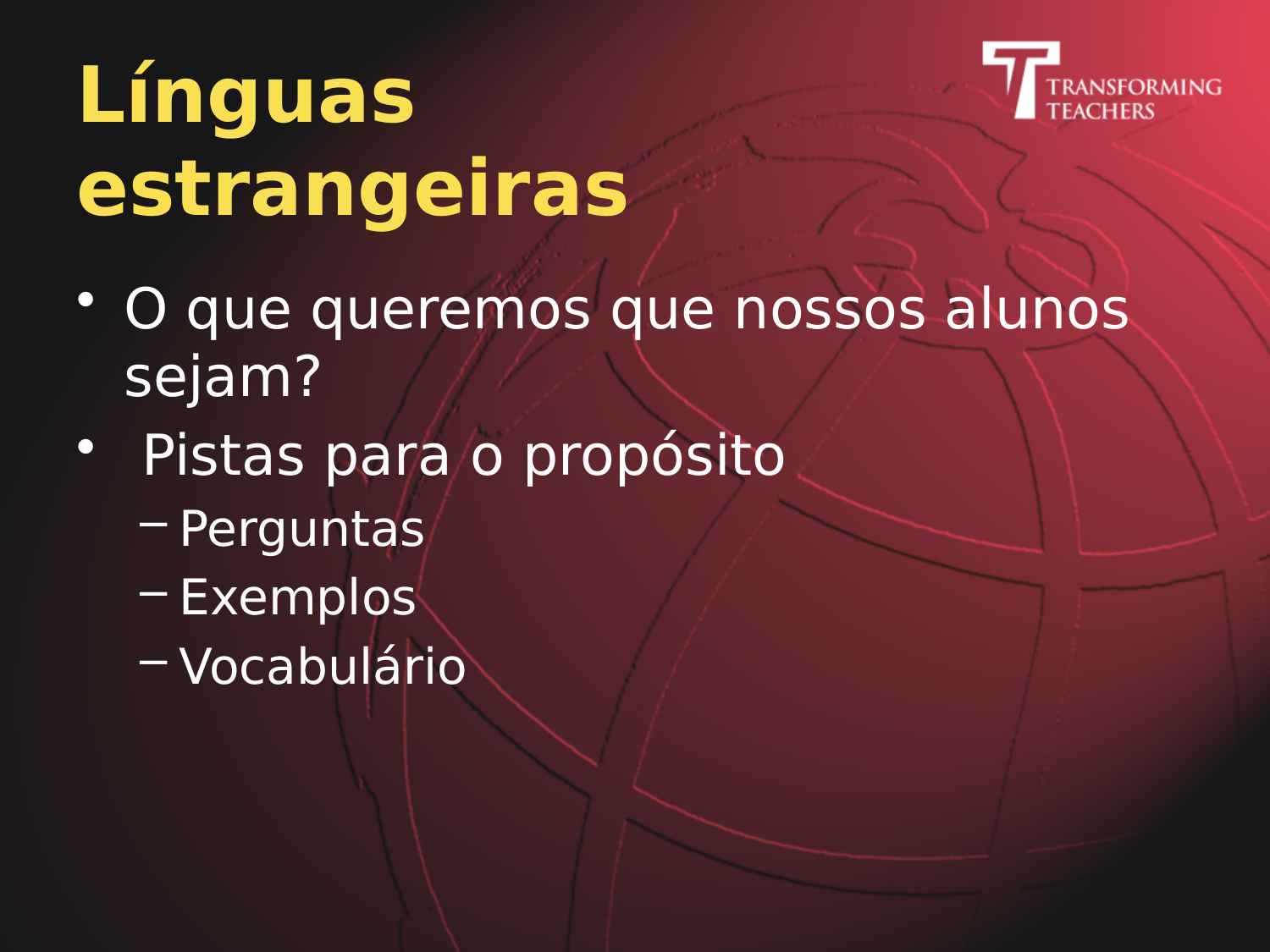

# Línguas estrangeiras
O que queremos que nossos alunos sejam?
 Pistas para o propósito
Perguntas
Exemplos
Vocabulário